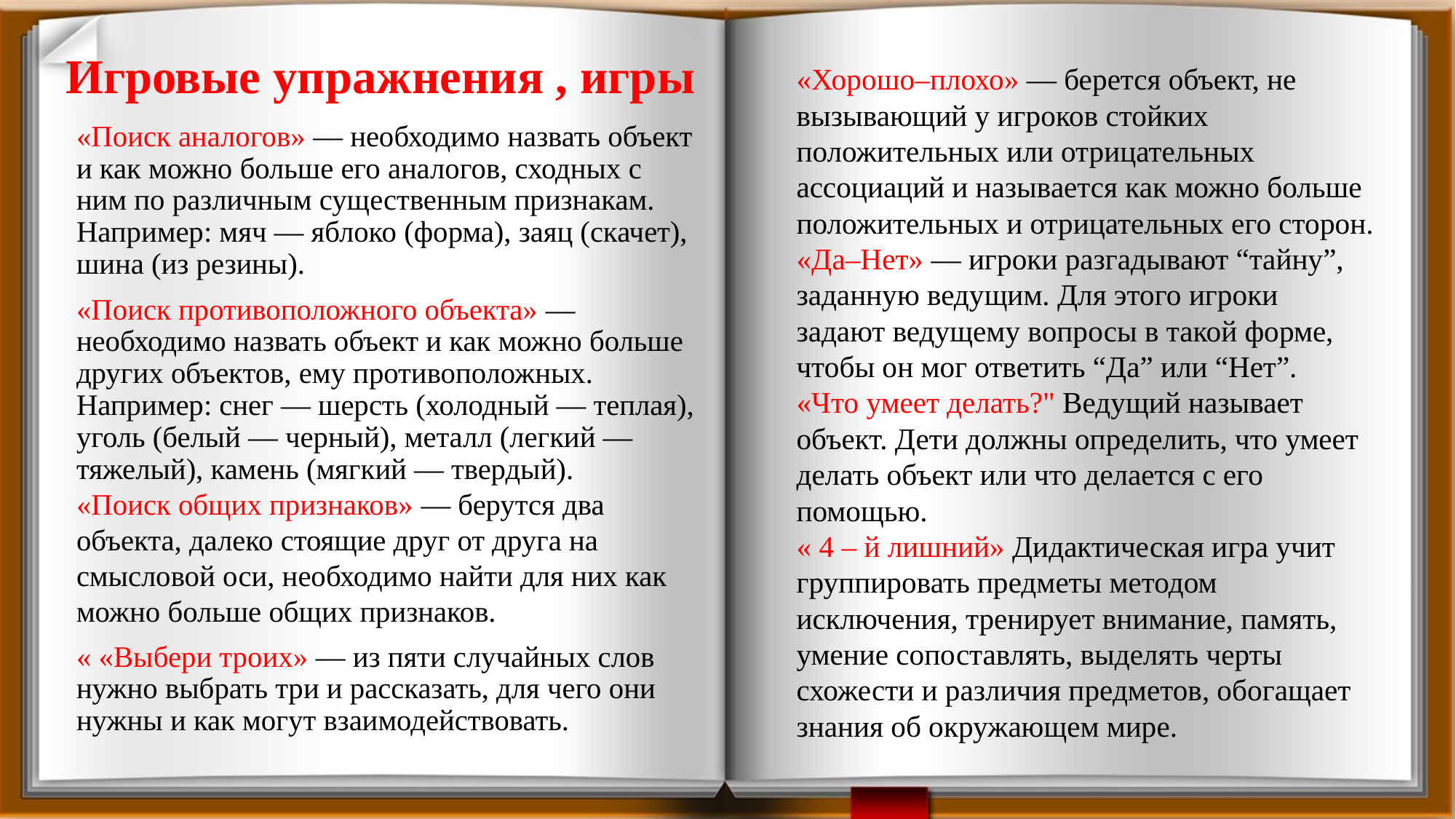

# Игровые упражнения , игры
«Хорошо–плохо» — берется объект, не вызывающий у игроков стойких положительных или отрицательных ассоциаций и называется как можно больше положительных и отрицательных его сторон.
«Да–Нет» — игроки разгадывают “тайну”, заданную ведущим. Для этого игроки задают ведущему вопросы в такой форме, чтобы он мог ответить “Да” или “Нет”.
«Что умеет делать?" Ведущий называет объект. Дети должны определить, что умеет делать объект или что делается с его помощью.
« 4 – й лишний» Дидактическая игра учит группировать предметы методом исключения, тренирует внимание, память, умение сопоставлять, выделять черты схожести и различия предметов, обогащает знания об окружающем мире.

«Поиск аналогов» — необходимо назвать объект и как можно больше его аналогов, сходных с ним по различным существенным признакам. Например: мяч — яблоко (форма), заяц (скачет), шина (из резины).
«Поиск противоположного объекта» — необходимо назвать объект и как можно больше других объектов, ему противоположных. Например: снег — шерсть (холодный — теплая), уголь (белый — черный), металл (легкий — тяжелый), камень (мягкий — твердый).
«Поиск общих признаков» — берутся два объекта, далеко стоящие друг от друга на смысловой оси, необходимо найти для них как можно больше общих признаков.
« «Выбери троих» — из пяти случайных слов нужно выбрать три и рассказать, для чего они нужны и как могут взаимодействовать.